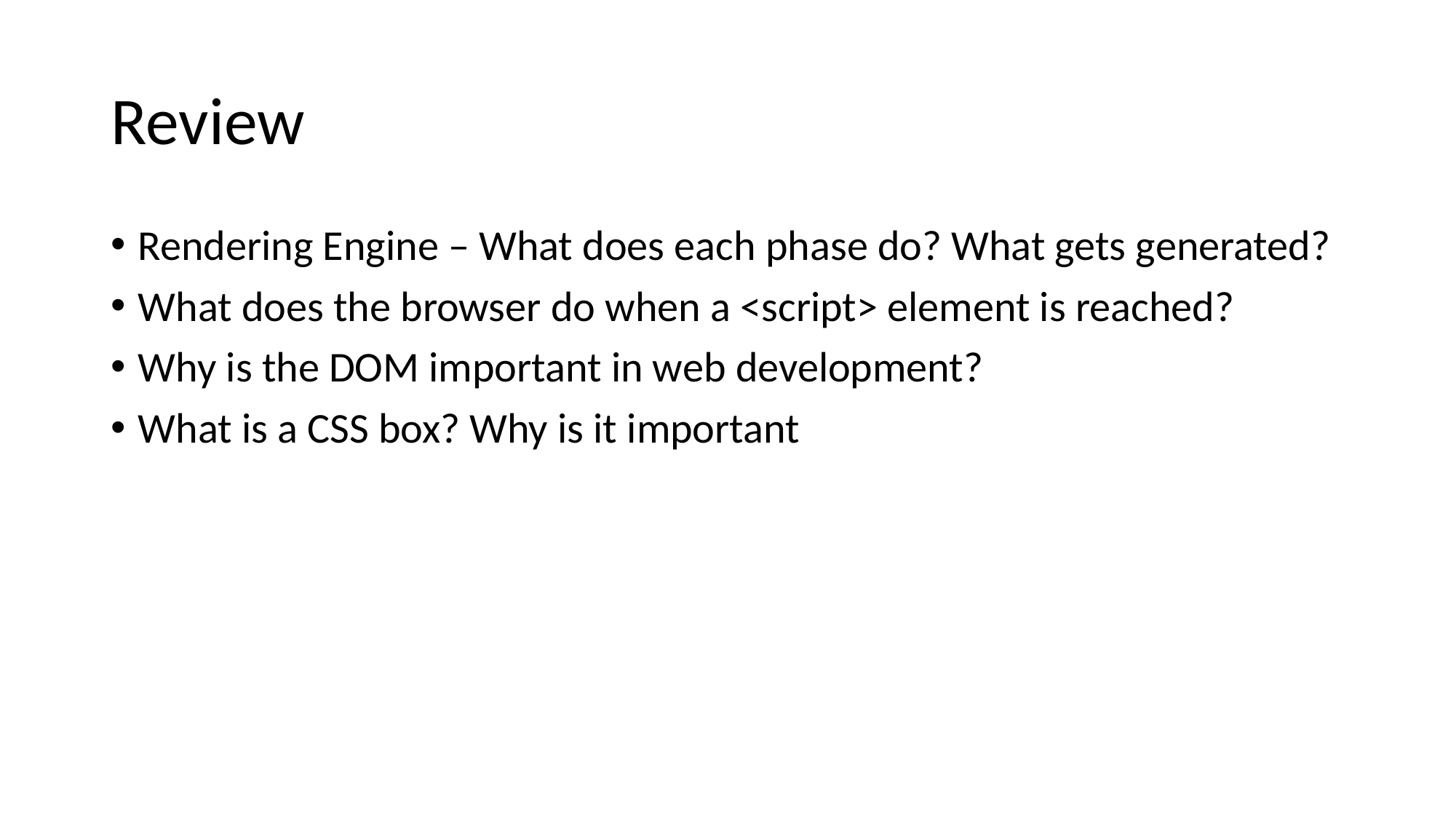

# Review
Rendering Engine – What does each phase do? What gets generated?
What does the browser do when a <script> element is reached?
Why is the DOM important in web development?
What is a CSS box? Why is it important